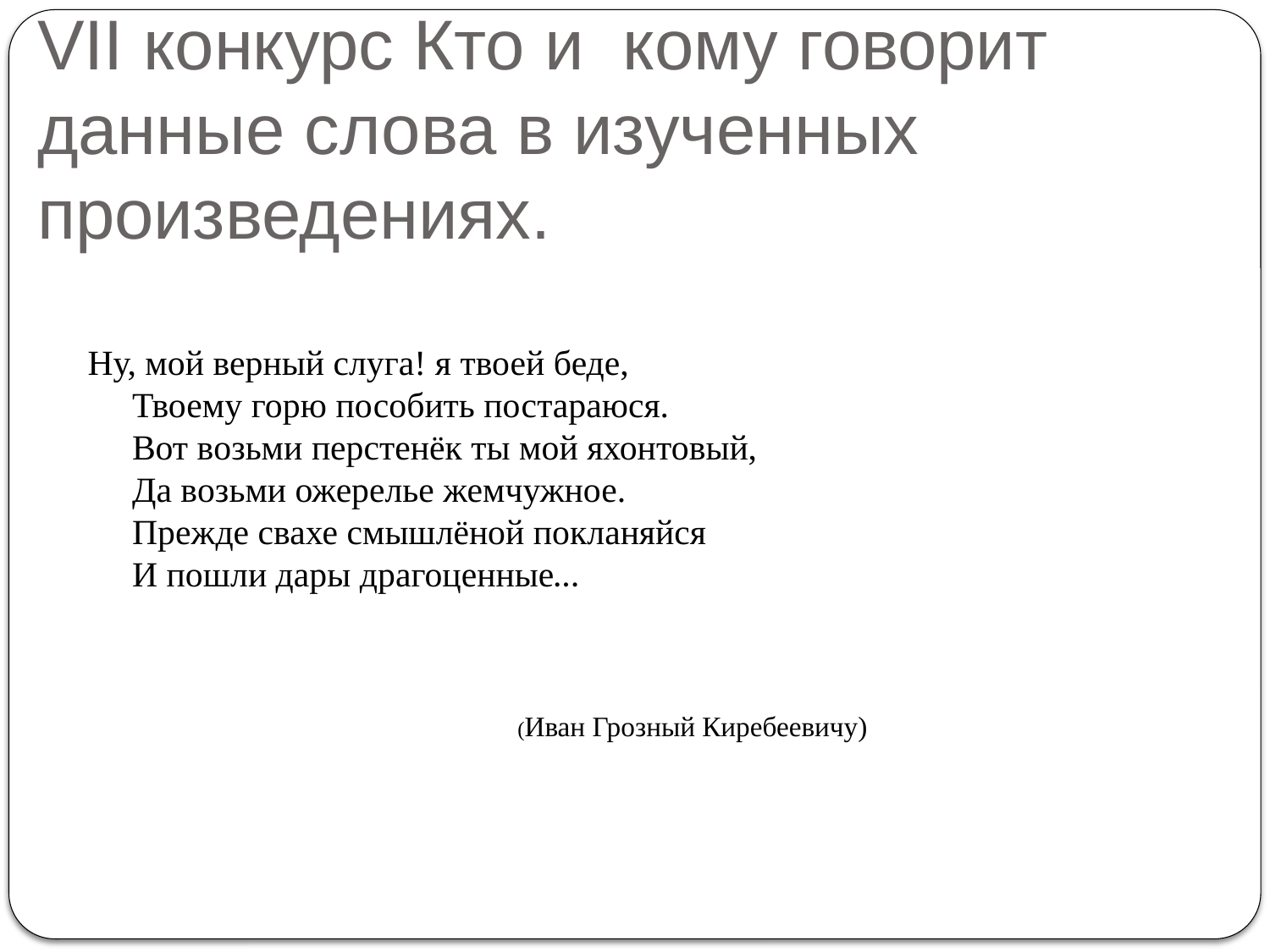

# VII конкурс Кто и  кому говорит данные слова в изученных произведениях.
Ну, мой верный слуга! я твоей беде,
     Твоему горю пособить постараюся.
     Вот возьми перстенёк ты мой яхонтовый,
     Да возьми ожерелье жемчужное.
     Прежде свахе смышлёной покланяйся
     И пошли дары драгоценные…
                                  (Иван Грозный Киребеевичу)